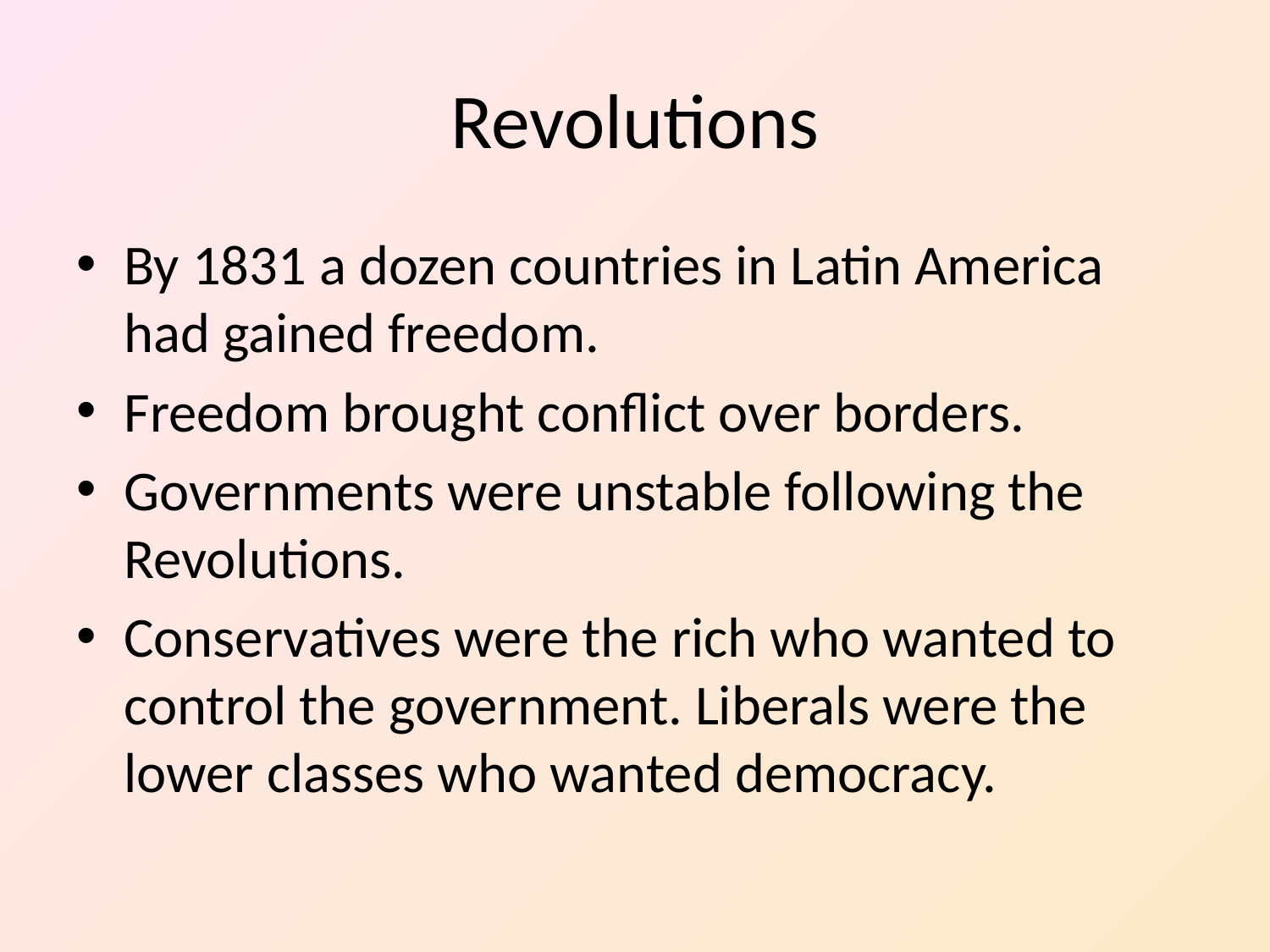

# Revolutions
By 1831 a dozen countries in Latin America had gained freedom.
Freedom brought conflict over borders.
Governments were unstable following the Revolutions.
Conservatives were the rich who wanted to control the government. Liberals were the lower classes who wanted democracy.